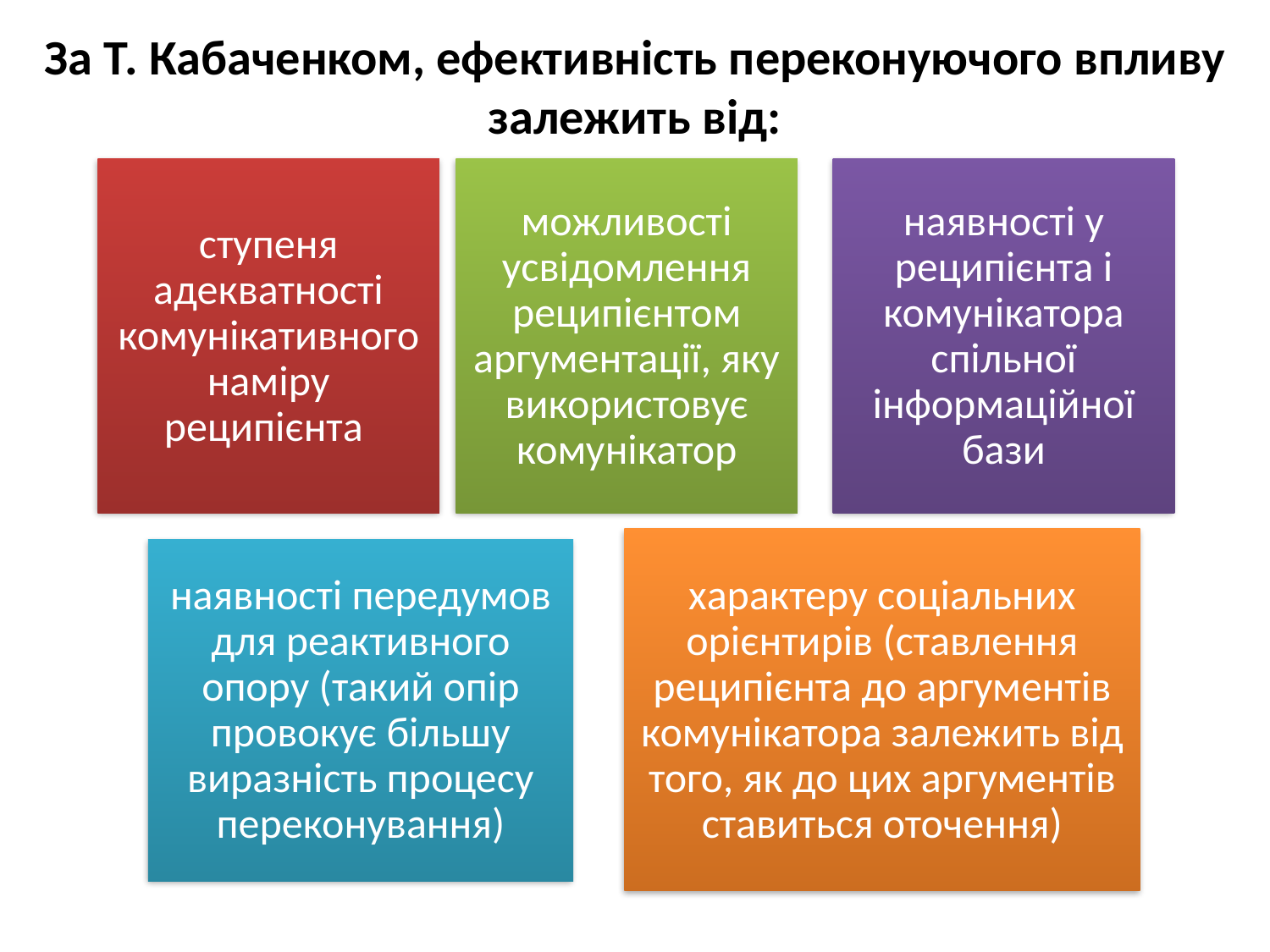

# За Т. Кабаченком, ефективність переконуючого впливу залежить від:
ступеня адекватності комунікативного наміру реципієнта
можливості усвідомлення реципієнтом аргументації, яку використовує комунікатор
наявності у реципієнта і комунікатора спільної інформаційної бази
наявності передумов для реактивного опору (такий опір провокує більшу виразність процесу переконування)
характеру соціальних орієнтирів (ставлення реципієнта до аргументів комунікатора залежить від того, як до цих аргументів ставиться оточення)